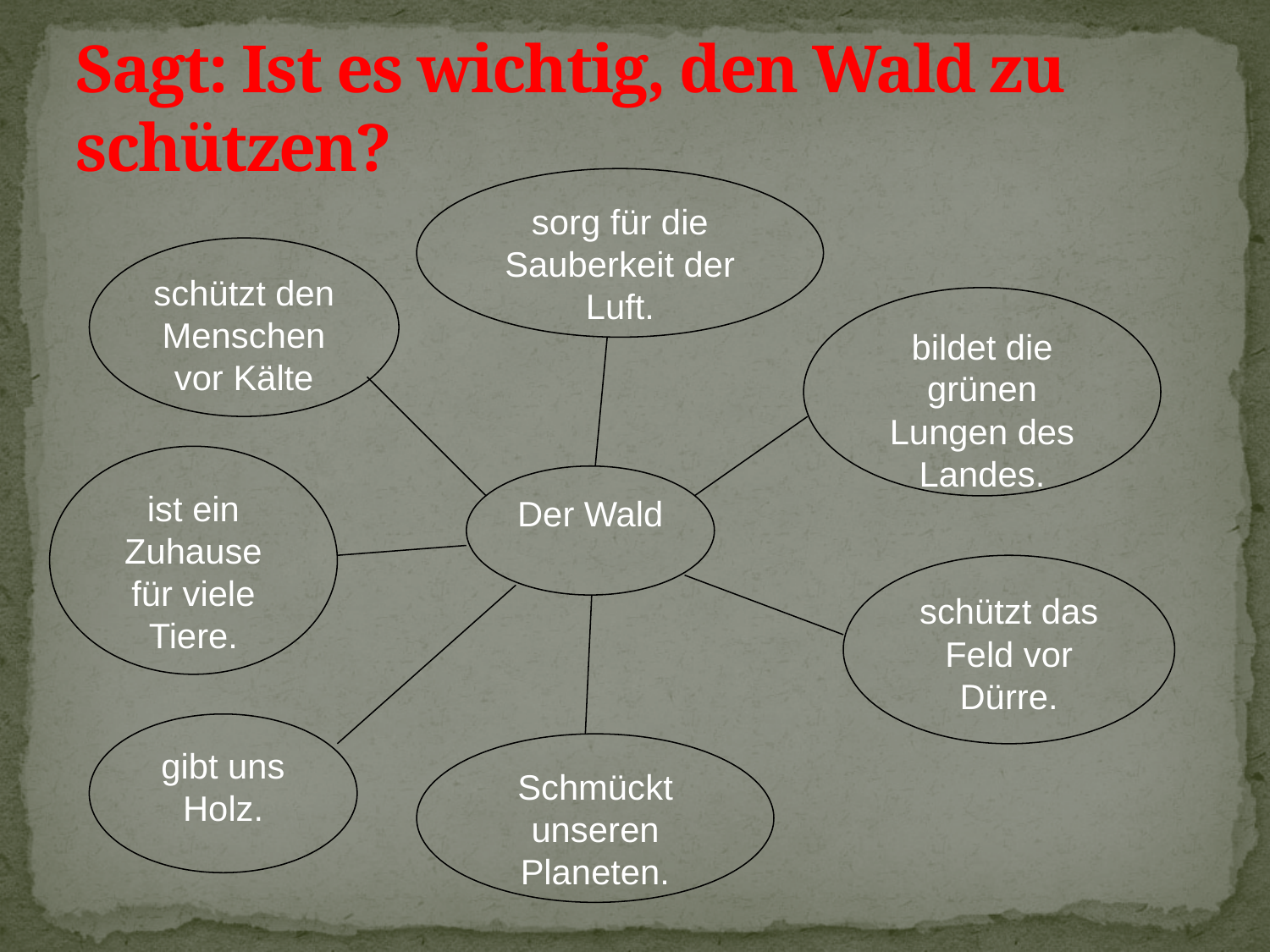

# Sagt: Ist es wichtig, den Wald zu schützen?
sorg für die Sauberkeit der Luft.
schützt den Menschen vor Kälte
bildet die grünen Lungen des Landes.

ist ein Zuhause für viele Tiere.
Der Wald

schützt das Feld vor Dürre.

gibt uns Holz.
Schmückt unseren Planeten.